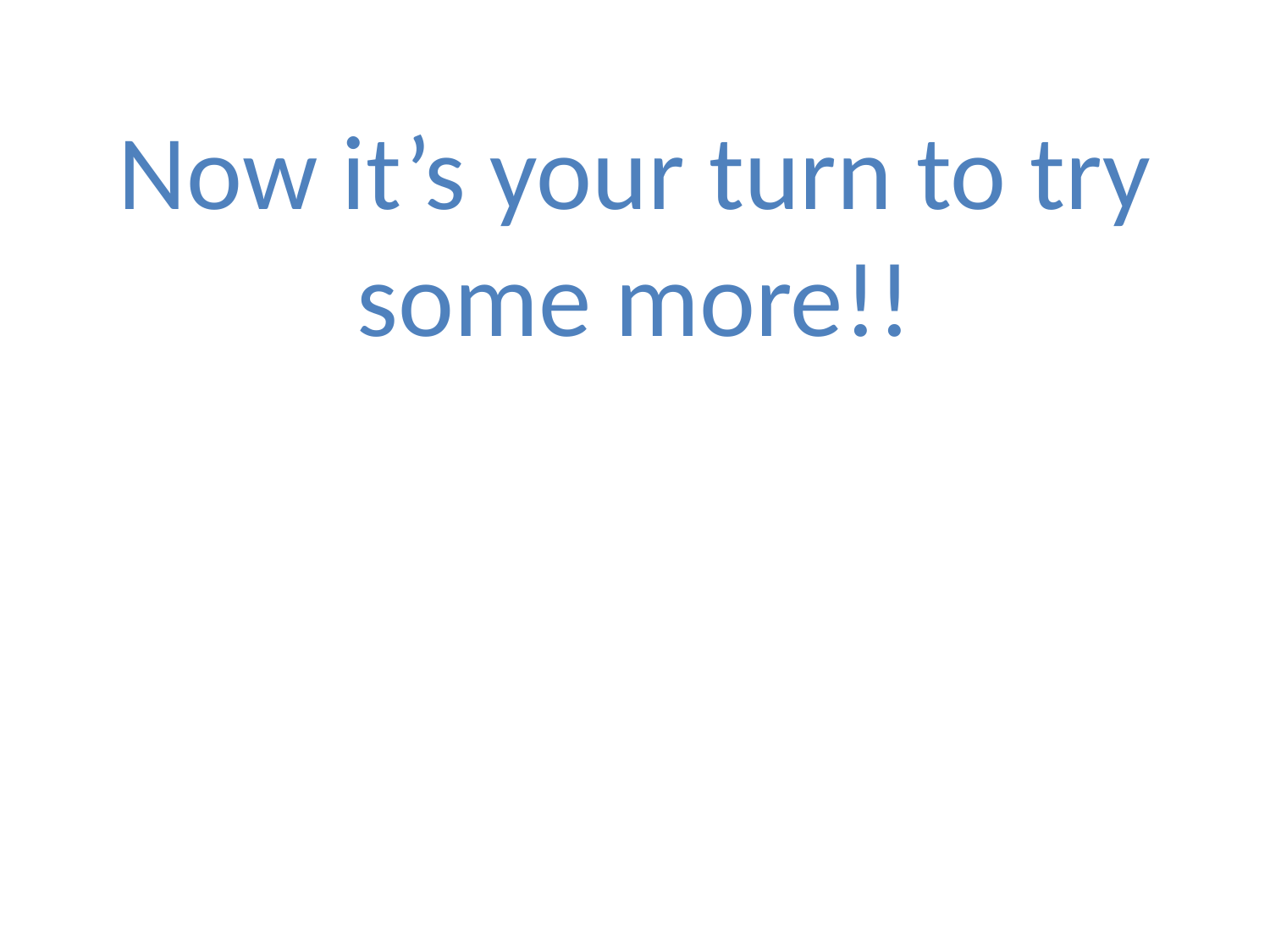

# Now it’s your turn to try some more!!